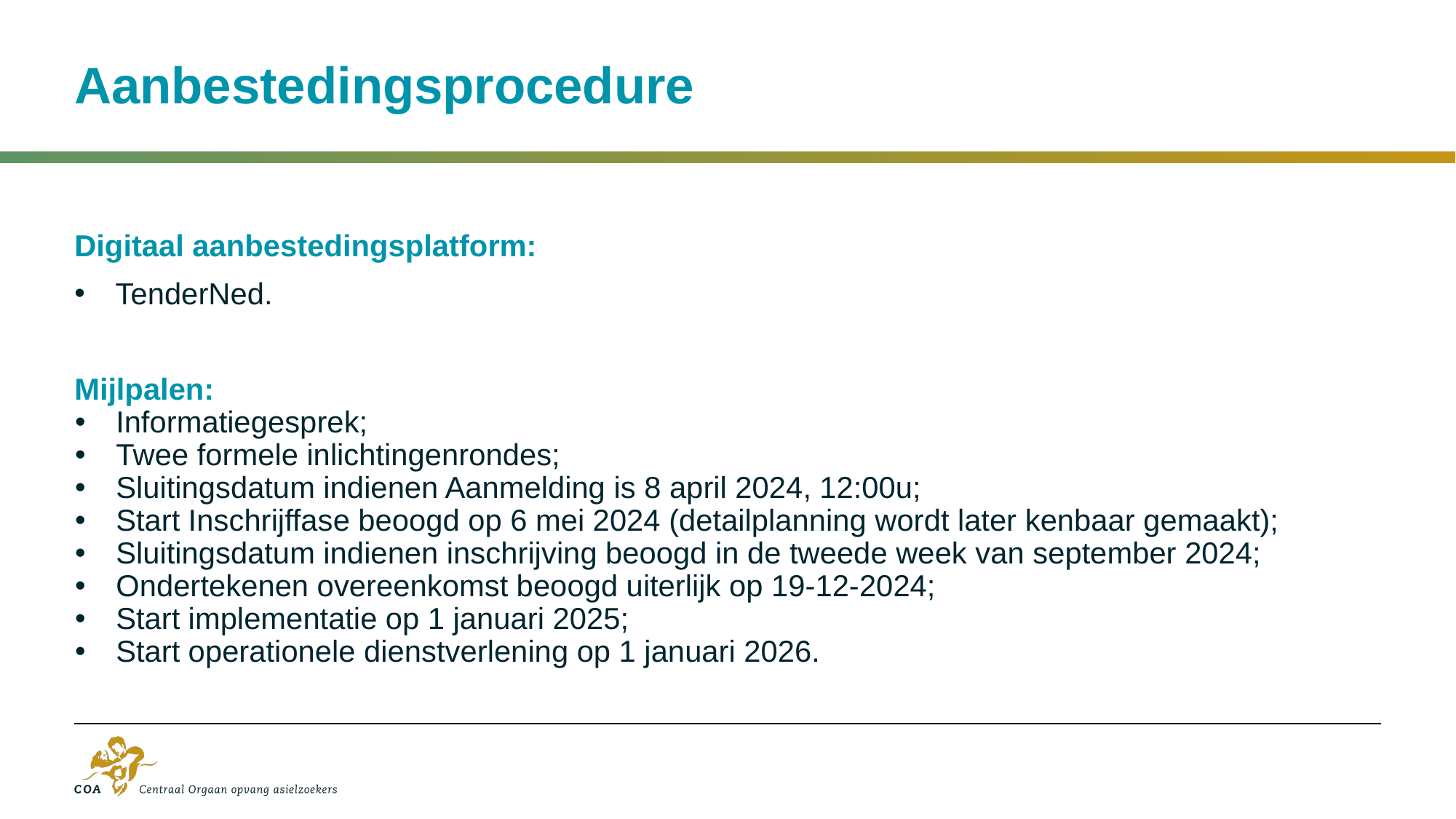

# Aanbestedingsprocedure
Digitaal aanbestedingsplatform:
TenderNed.

Mijlpalen:
Informatiegesprek;
Twee formele inlichtingenrondes;
Sluitingsdatum indienen Aanmelding is 8 april 2024, 12:00u;
Start Inschrijffase beoogd op 6 mei 2024 (detailplanning wordt later kenbaar gemaakt);
Sluitingsdatum indienen inschrijving beoogd in de tweede week van september 2024;
Ondertekenen overeenkomst beoogd uiterlijk op 19-12-2024;
Start implementatie op 1 januari 2025;
Start operationele dienstverlening op 1 januari 2026.